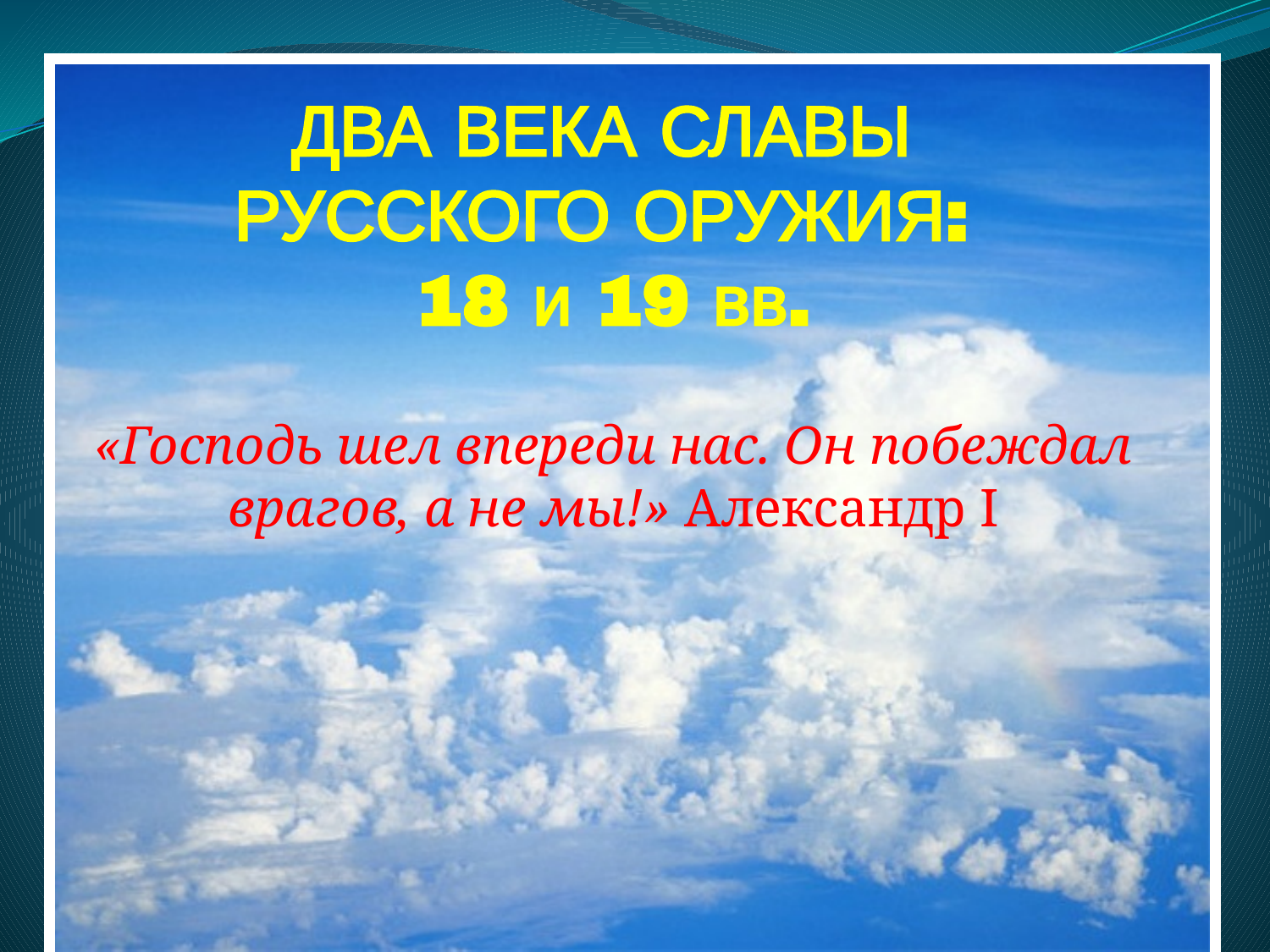

# ДВА ВЕКА СЛАВЫ РУССКОГО ОРУЖИЯ: 18 и 19 вв.
«Господь шел впереди нас. Он побеждал врагов, а не мы!» Александр I